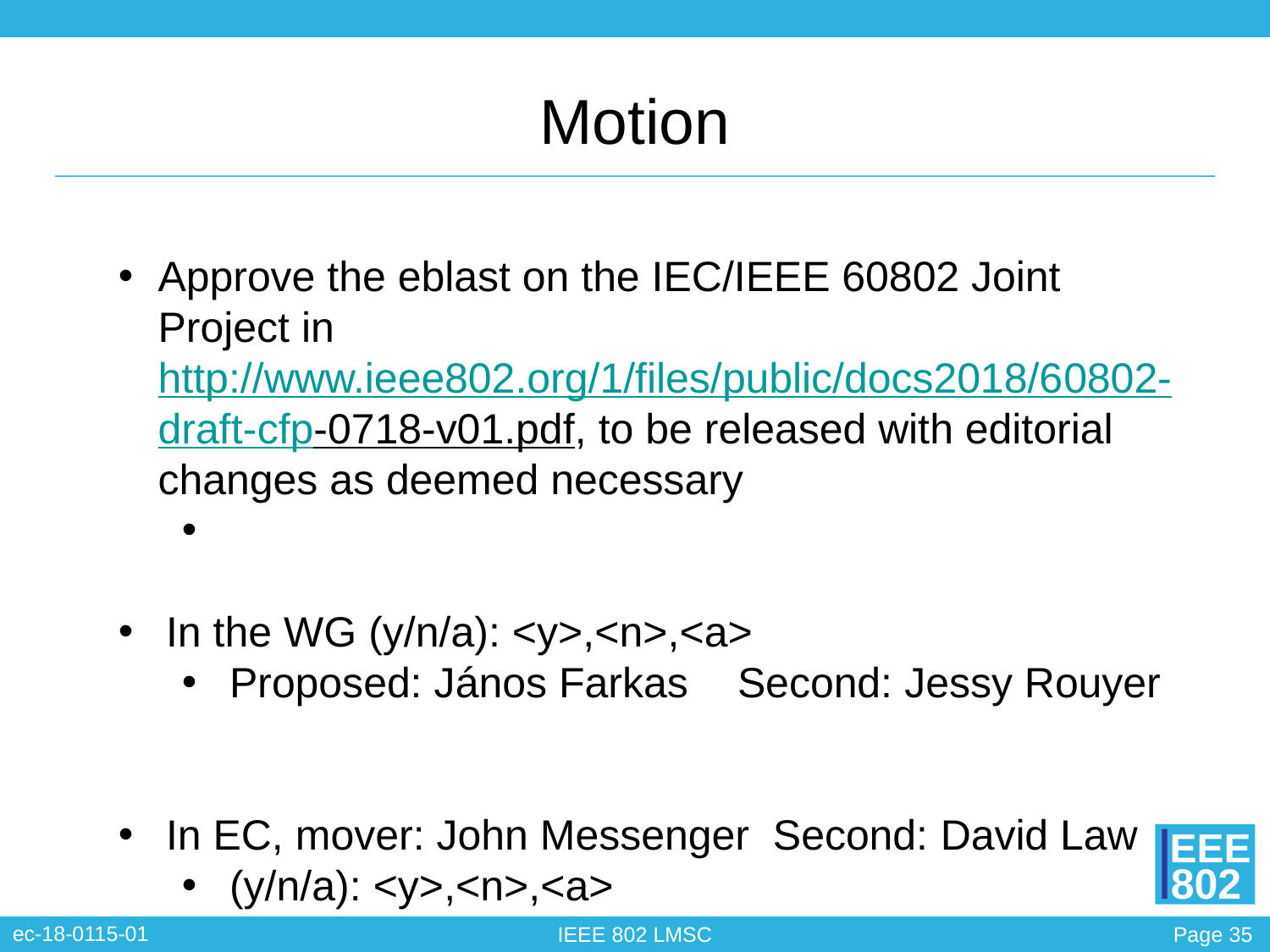

# Motion
Approve the eblast on the IEC/IEEE 60802 Joint Project in http://www.ieee802.org/1/files/public/docs2018/60802-draft-cfp-0718-v01.pdf, to be released with editorial changes as deemed necessary

In the WG (y/n/a): <y>,<n>,<a>
Proposed: János Farkas	Second: Jessy Rouyer

In EC, mover: John Messenger  Second: David Law
(y/n/a): <y>,<n>,<a>